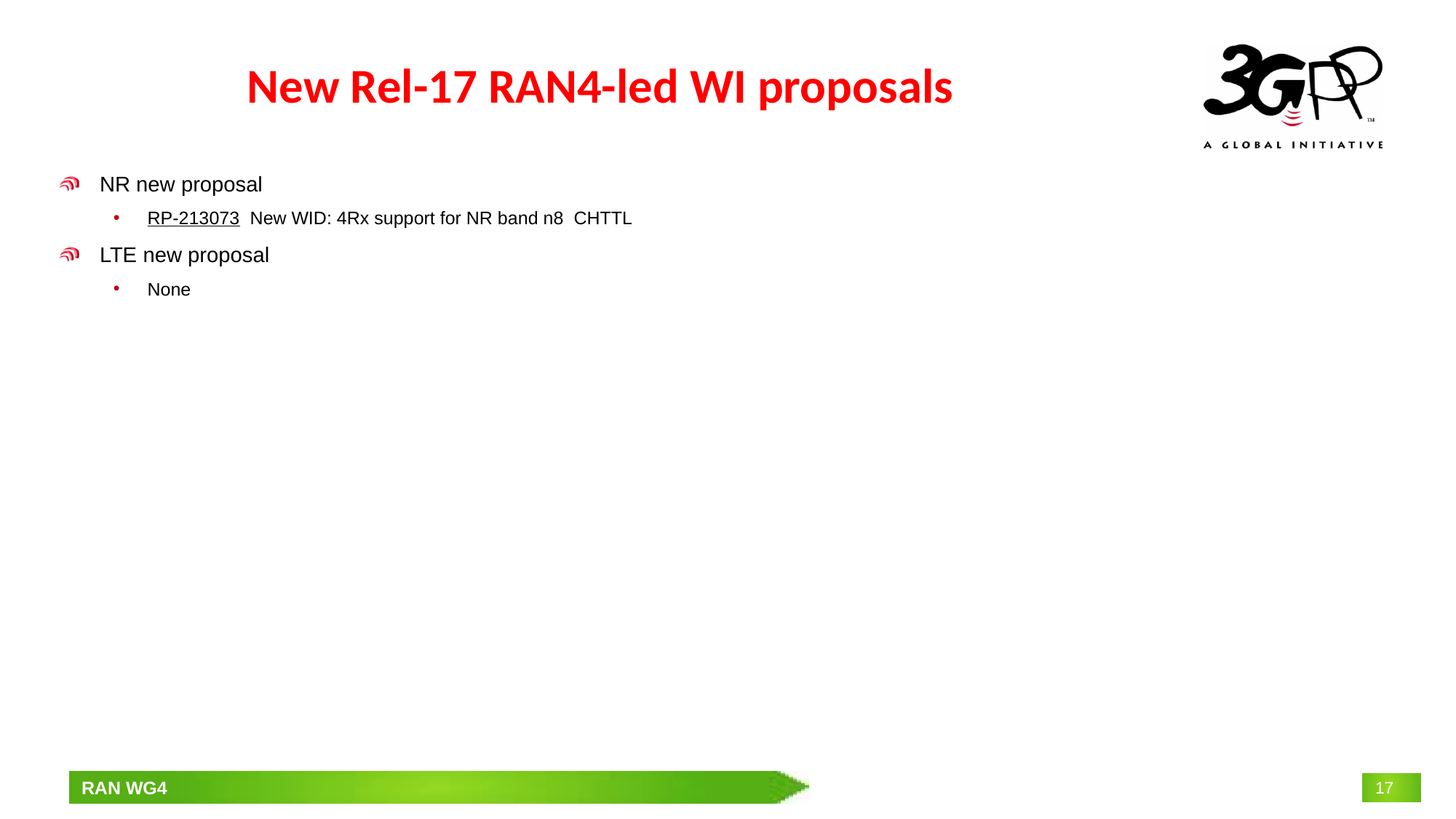

# New Rel-17 RAN4-led WI proposals
NR new proposal
RP‑213073  New WID: 4Rx support for NR band n8  CHTTL
LTE new proposal
None